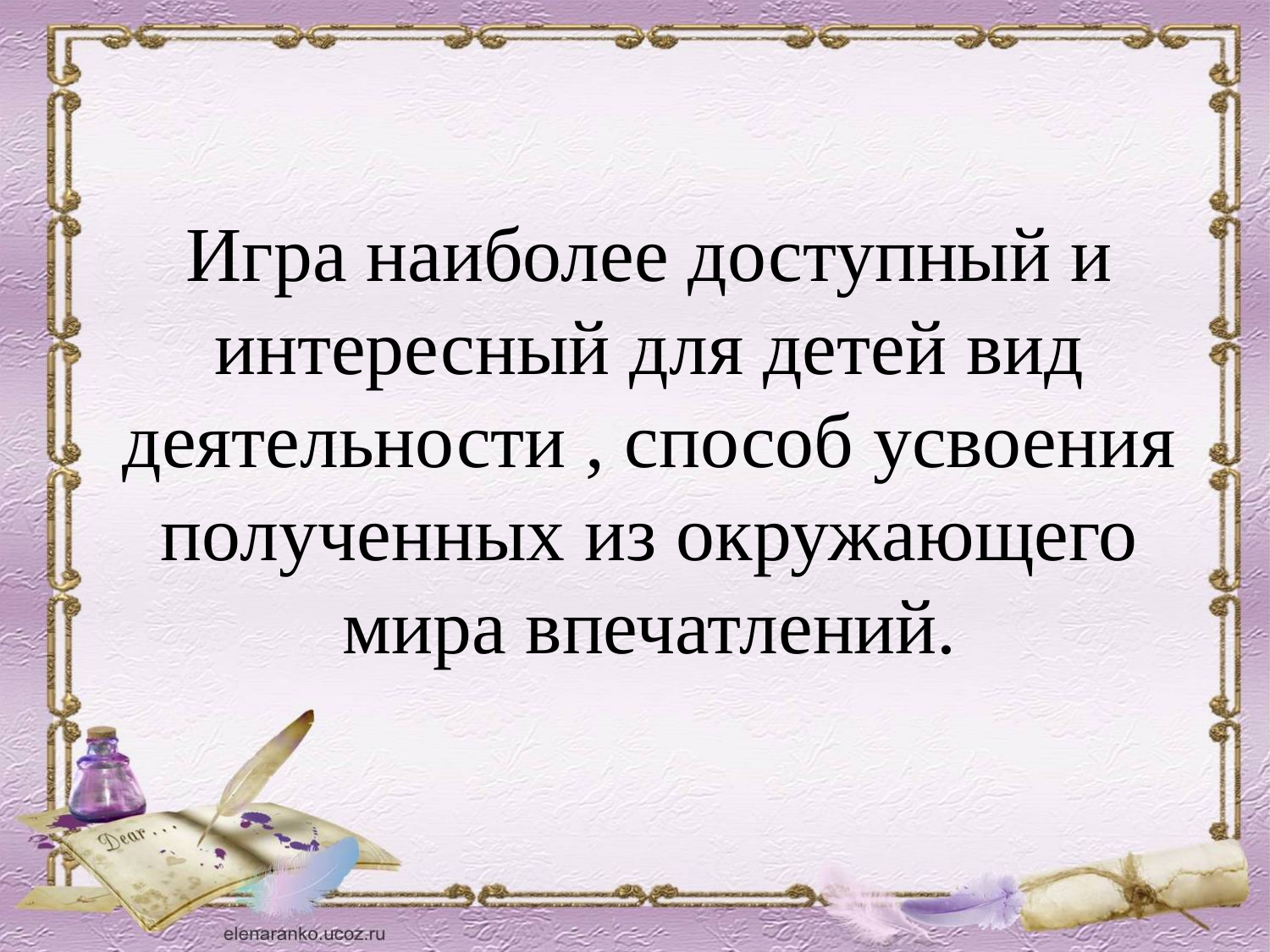

# Игра наиболее доступный и интересный для детей вид деятельности , способ усвоения полученных из окружающего мира впечатлений.